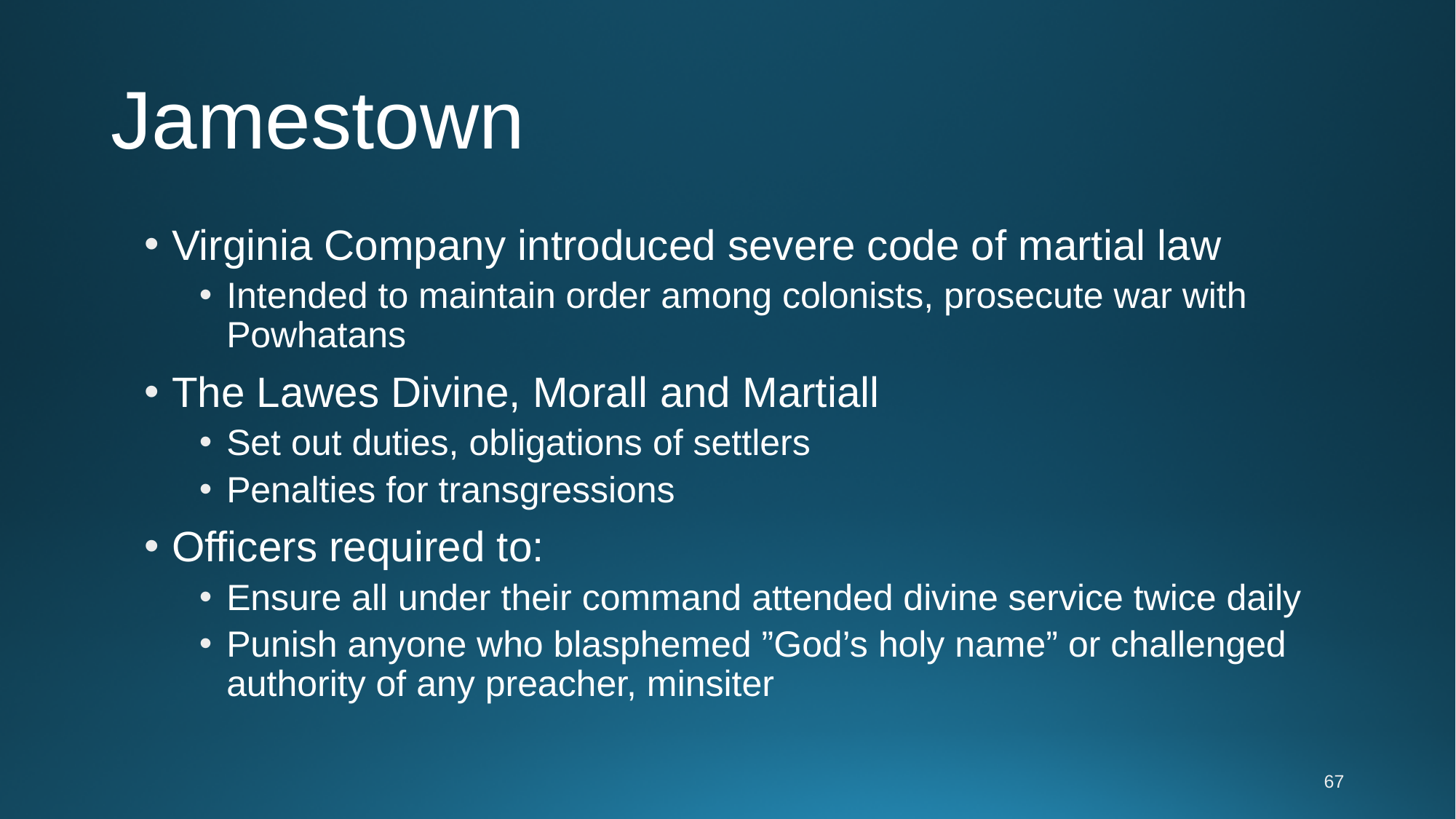

# Jamestown
Virginia Company introduced severe code of martial law
Intended to maintain order among colonists, prosecute war with Powhatans
The Lawes Divine, Morall and Martiall
Set out duties, obligations of settlers
Penalties for transgressions
Officers required to:
Ensure all under their command attended divine service twice daily
Punish anyone who blasphemed ”God’s holy name” or challenged authority of any preacher, minsiter

67